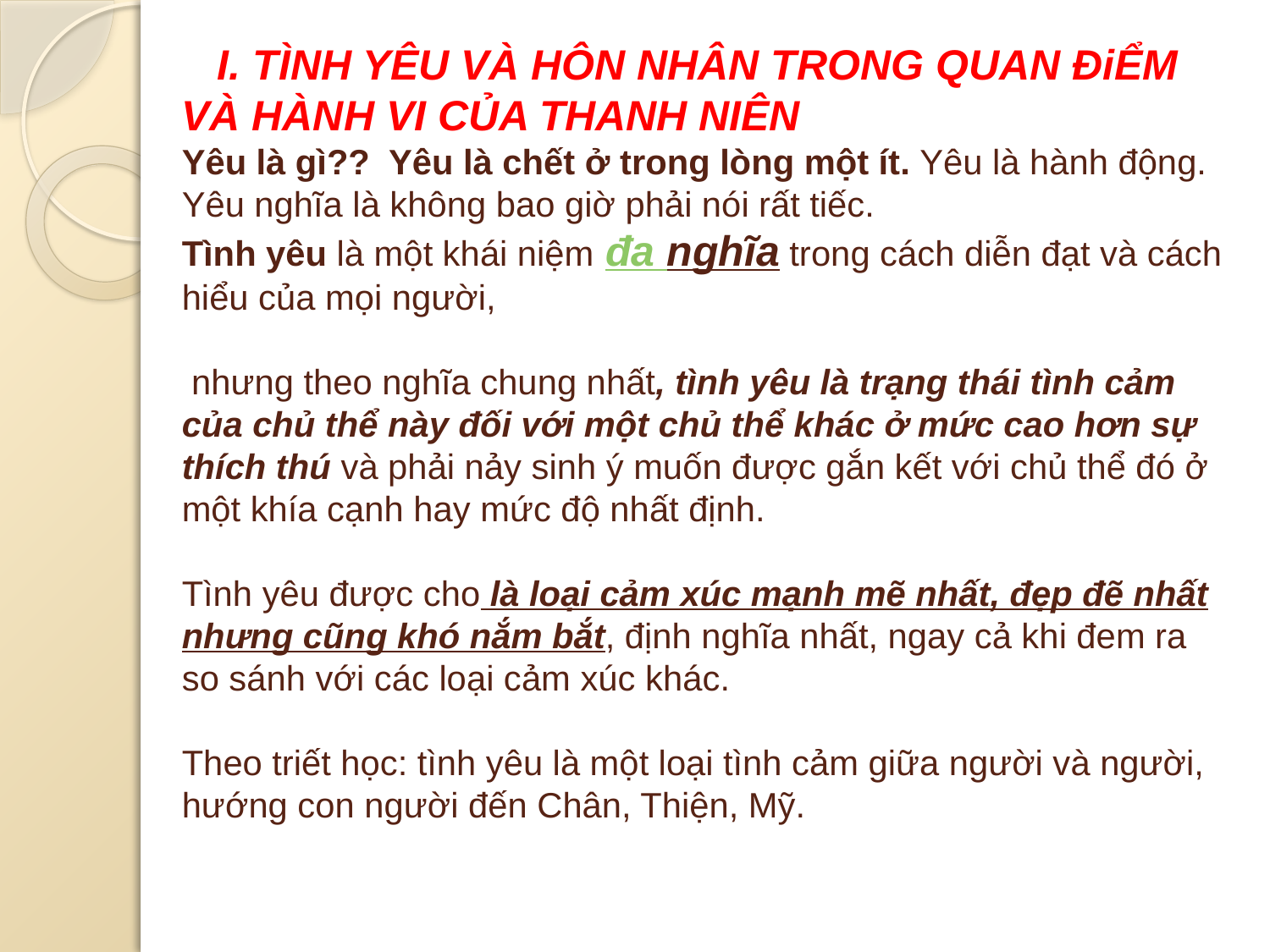

# I. TÌNH YÊU VÀ HÔN NHÂN TRONG QUAN ĐiỂM VÀ HÀNH VI CỦA THANH NIÊN Yêu là gì??  Yêu là chết ở trong lòng một ít. Yêu là hành động. Yêu nghĩa là không bao giờ phải nói rất tiếc. Tình yêu là một khái niệm đa nghĩa trong cách diễn đạt và cách hiểu của mọi người, nhưng theo nghĩa chung nhất, tình yêu là trạng thái tình cảm của chủ thể này đối với một chủ thể khác ở mức cao hơn sự thích thú và phải nảy sinh ý muốn được gắn kết với chủ thể đó ở một khía cạnh hay mức độ nhất định. Tình yêu được cho là loại cảm xúc mạnh mẽ nhất, đẹp đẽ nhất nhưng cũng khó nắm bắt, định nghĩa nhất, ngay cả khi đem ra so sánh với các loại cảm xúc khác. Theo triết học: tình yêu là một loại tình cảm giữa người và người, hướng con người đến Chân, Thiện, Mỹ.